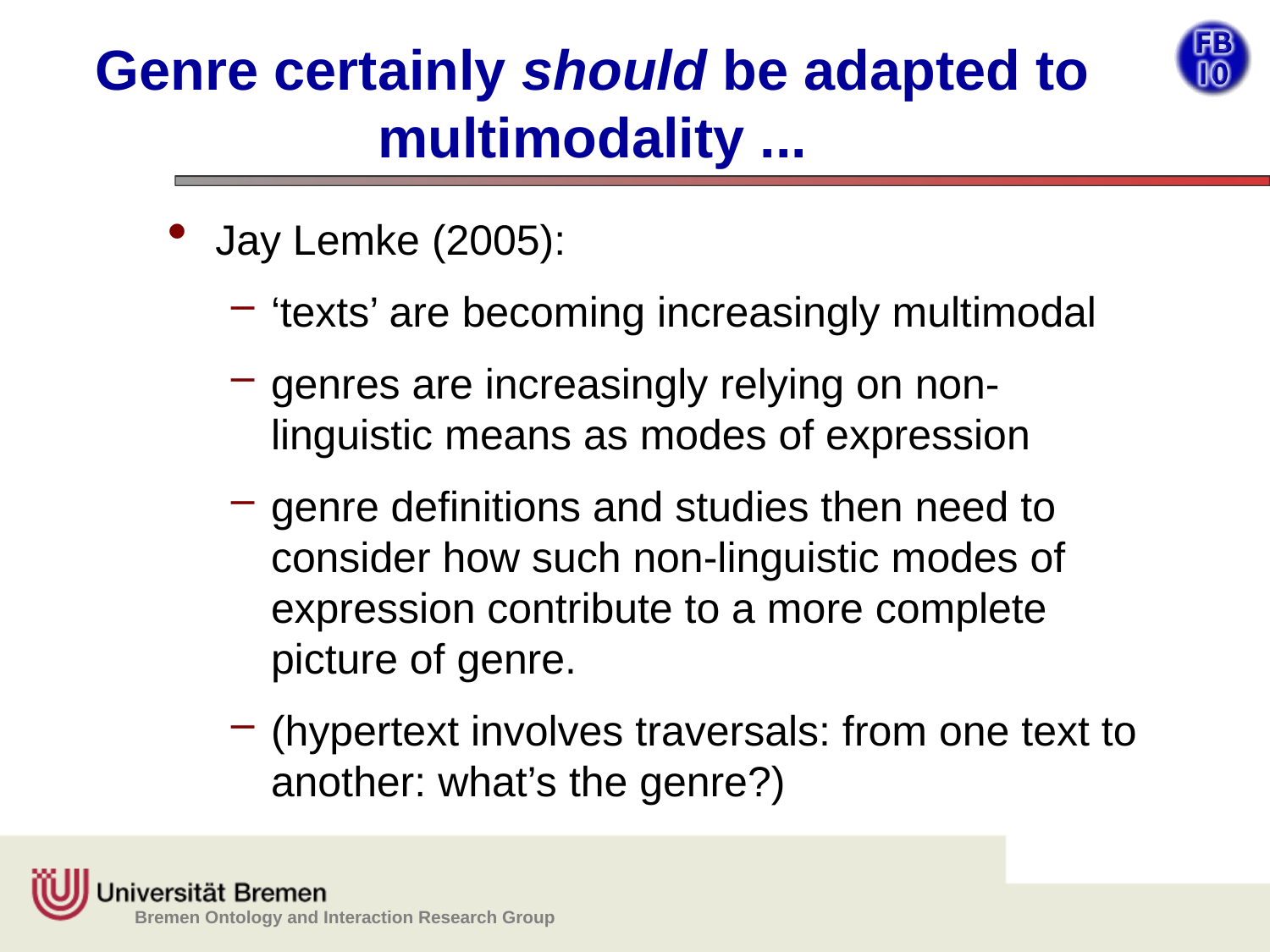

# Genre certainly should be adapted to multimodality ...
Jay Lemke (2005):
‘texts’ are becoming increasingly multimodal
genres are increasingly relying on non-linguistic means as modes of expression
genre definitions and studies then need to consider how such non-linguistic modes of expression contribute to a more complete picture of genre.
(hypertext involves traversals: from one text to another: what’s the genre?)